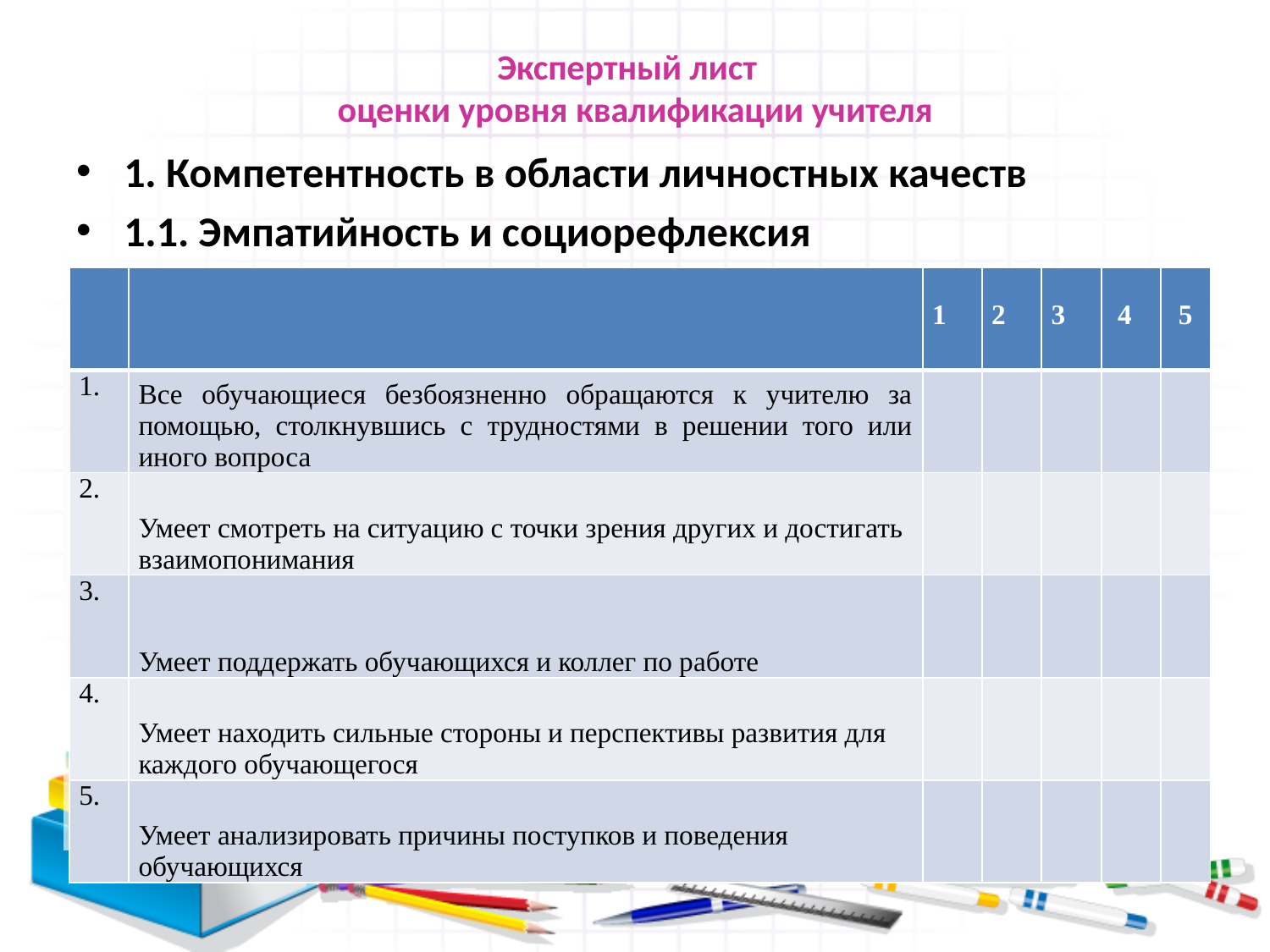

# Экспертный лист оценки уровня квалификации учителя
1. Компетентность в области личностных качеств
1.1. Эмпатийность и социорефлексия

|  |  | 1 | 2 | 3 | 4 | 5 |
| --- | --- | --- | --- | --- | --- | --- |
| 1. | Все обучающиеся безбоязненно обращаются к учителю за помощью, столкнувшись с трудностями в решении того или иного вопроса |  |  |  |  |  |
| 2. | Умеет смотреть на ситуацию с точки зрения других и достигать взаимопонимания |  |  |  |  |  |
| 3. | Умеет поддержать обучающихся и коллег по работе |  |  |  |  |  |
| 4. | Умеет находить сильные стороны и перспективы развития для каждого обучающегося |  |  |  |  |  |
| 5. | Умеет анализировать причины поступков и поведения обучающихся |  |  |  |  |  |